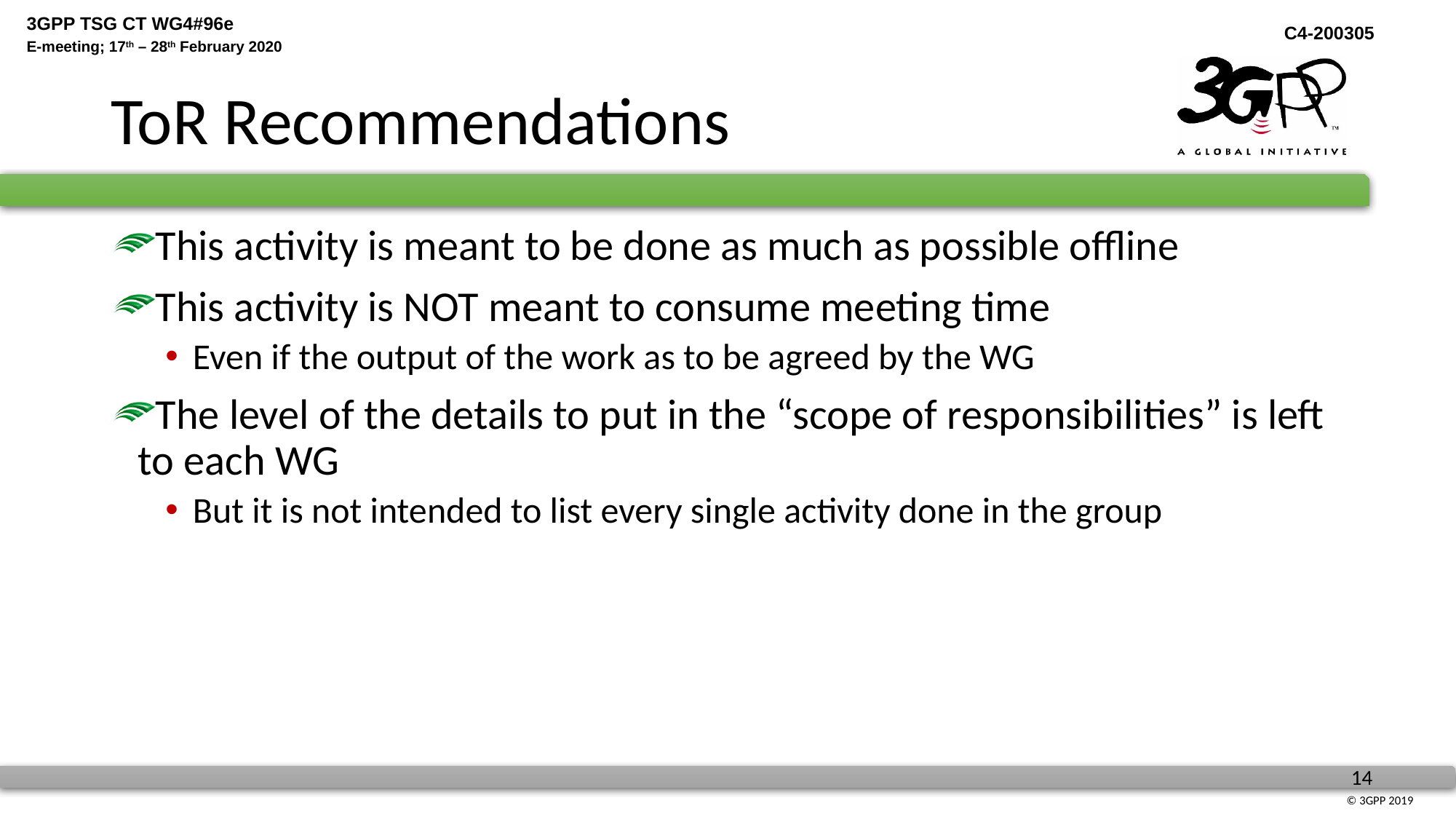

# ToR Recommendations
This activity is meant to be done as much as possible offline
This activity is NOT meant to consume meeting time
Even if the output of the work as to be agreed by the WG
The level of the details to put in the “scope of responsibilities” is left to each WG
But it is not intended to list every single activity done in the group